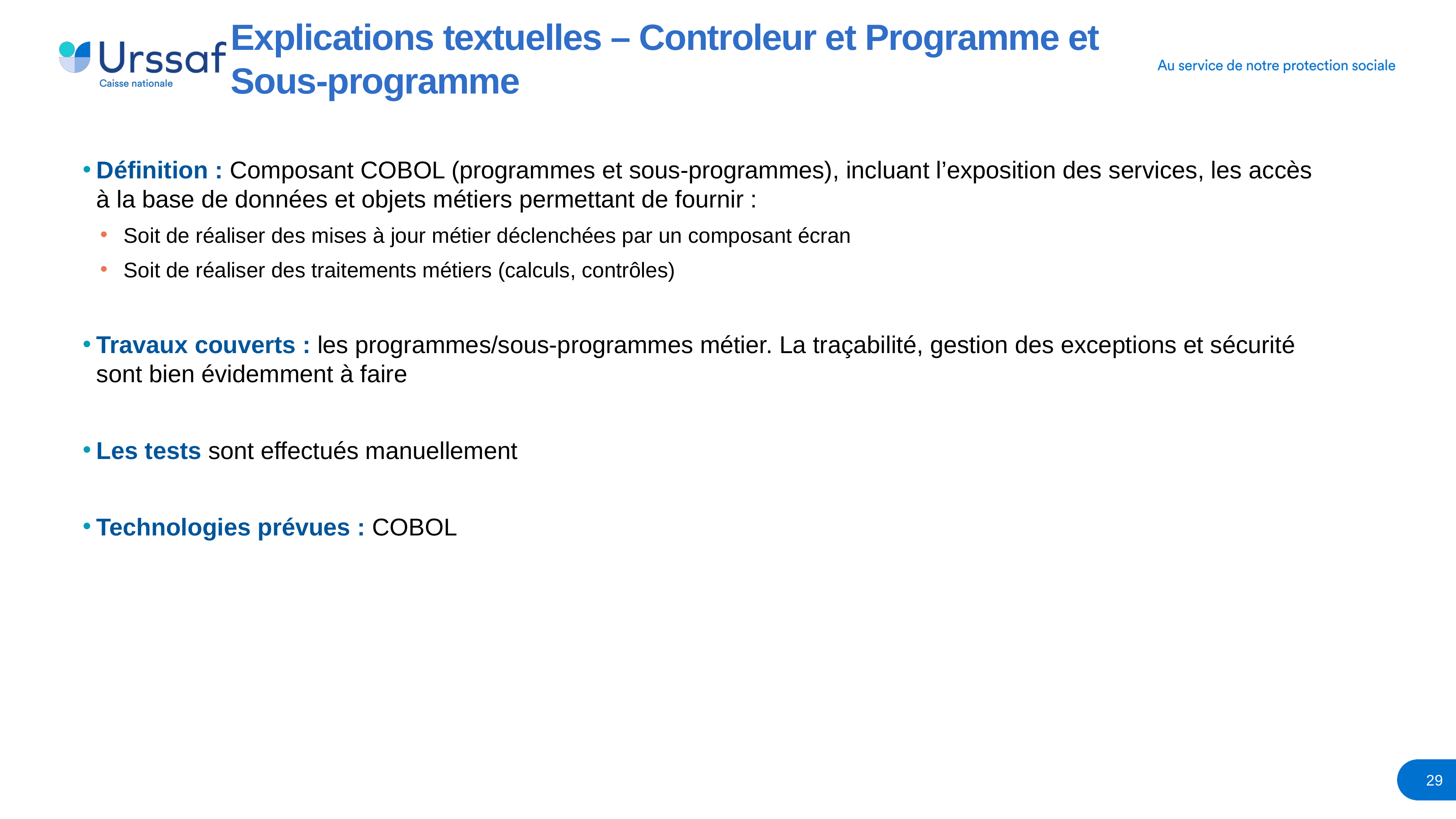

# Explications textuelles – Controleur et Programme et Sous-programme
Définition : Composant COBOL (programmes et sous-programmes), incluant l’exposition des services, les accès à la base de données et objets métiers permettant de fournir :
Soit de réaliser des mises à jour métier déclenchées par un composant écran
Soit de réaliser des traitements métiers (calculs, contrôles)

Travaux couverts : les programmes/sous-programmes métier. La traçabilité, gestion des exceptions et sécurité sont bien évidemment à faire

Les tests sont effectués manuellement

Technologies prévues : COBOL